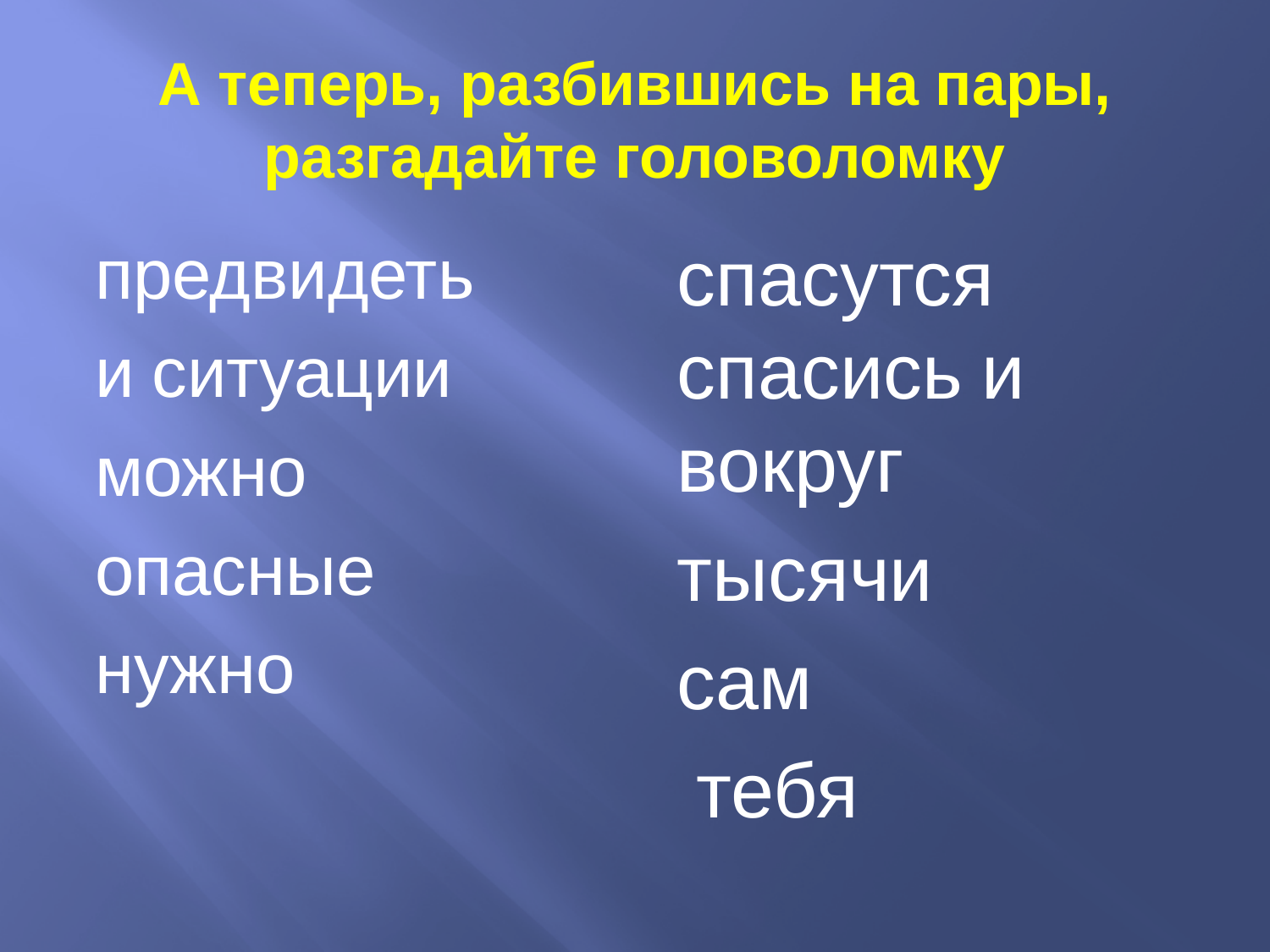

# А теперь, разбившись на пары, разгадайте головоломку
предвидеть
и ситуации
можно
опасные
нужно

спасутся спасись и вокруг
тысячи
сам
 тебя